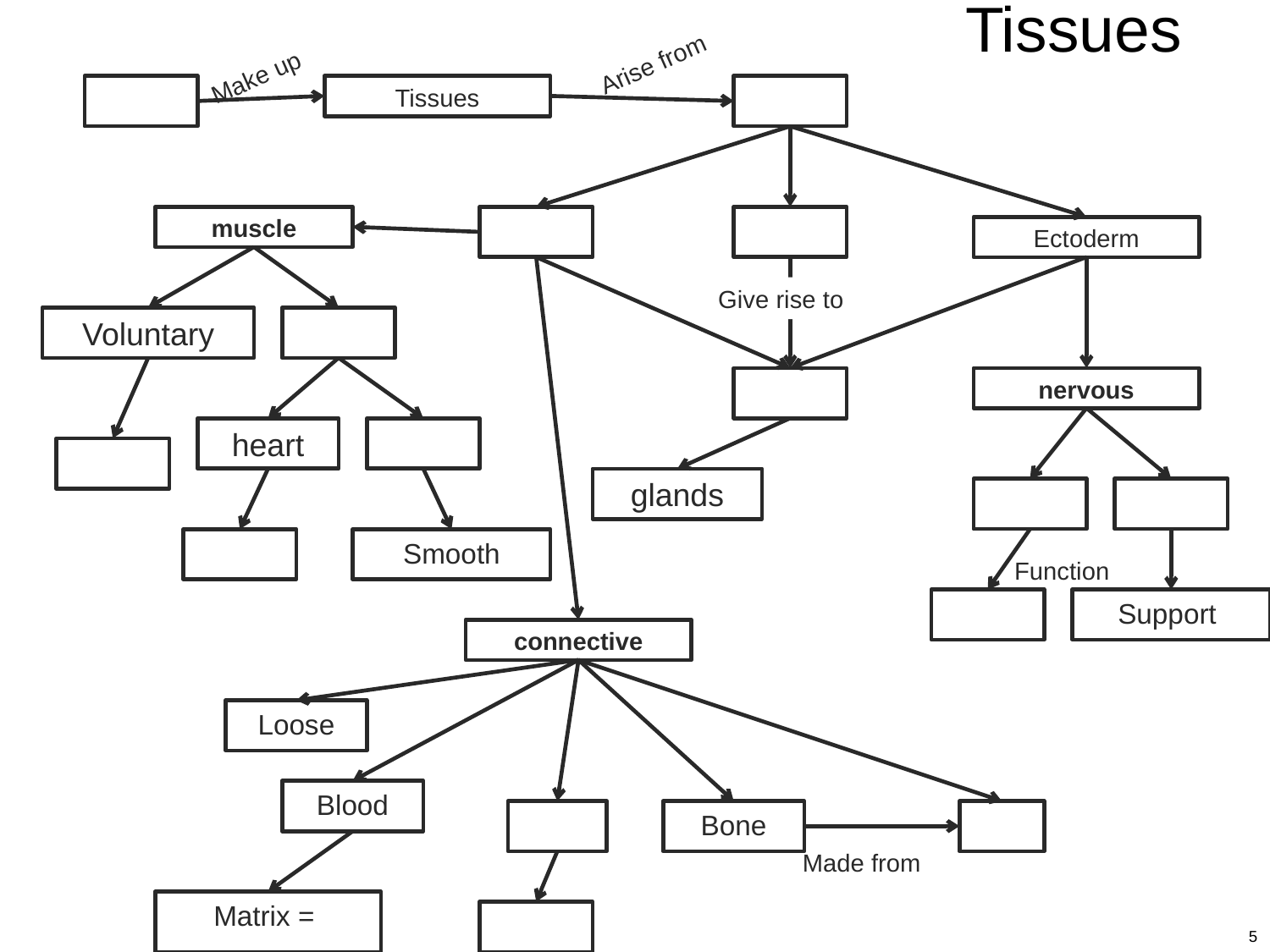

# Tissues
Arise from
Make up

Tissues

muscle

Ectoderm
Give rise to
Voluntary

nervous
heart

glands

Smooth
Function

Support
connective
Loose
Blood

Bone

Made from
Matrix =

5